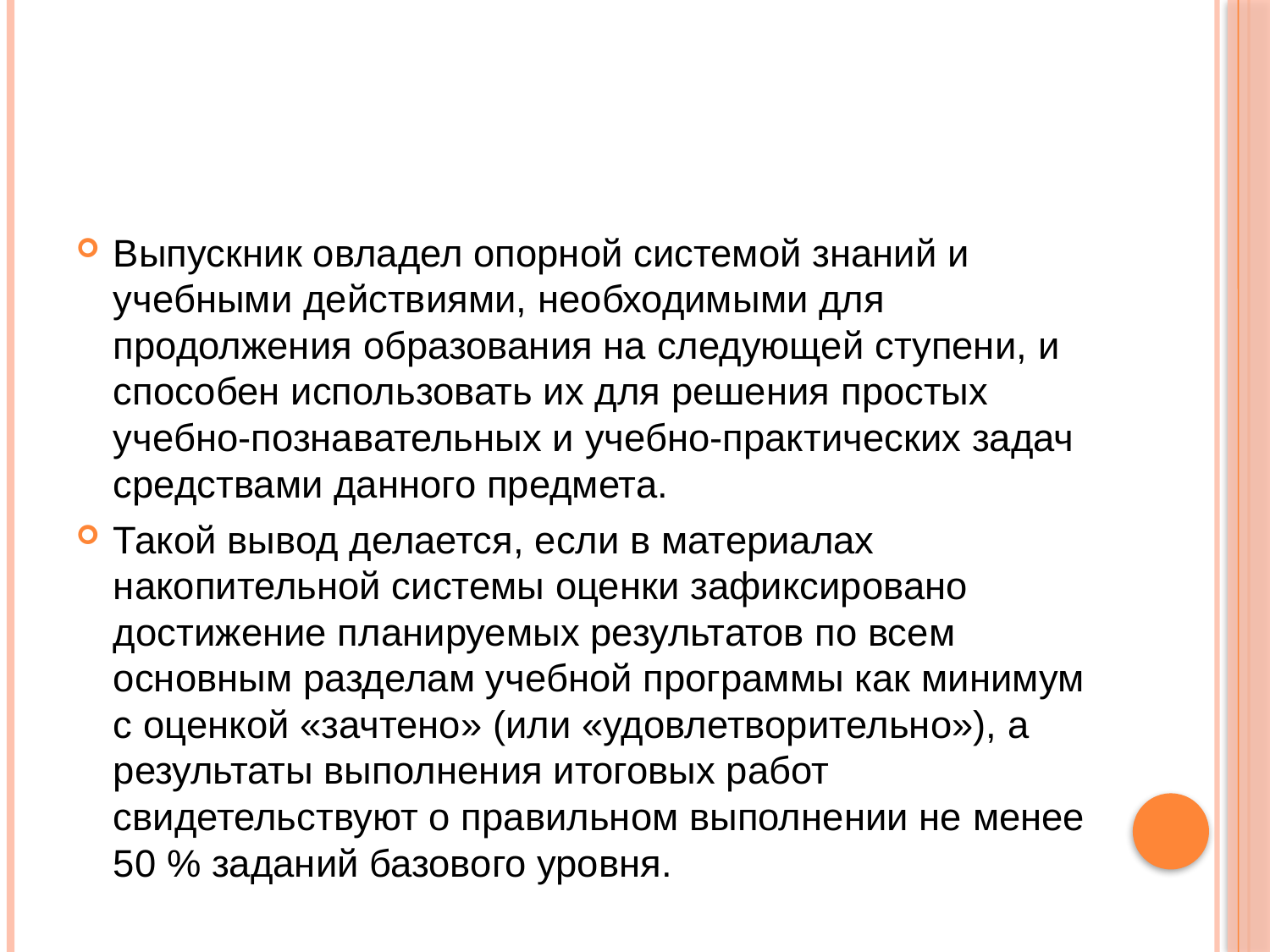

#
Выпускник овладел опорной системой знаний и учебными действиями, необходимыми для продолжения образования на следующей ступени, и способен использовать их для решения простых учебно-познавательных и учебно-практических задач средствами данного предмета.
Такой вывод делается, если в материалах накопительной системы оценки зафиксировано достижение планируемых результатов по всем основным разделам учебной программы как минимум с оценкой «зачтено» (или «удовлетворительно»), а результаты выполнения итоговых работ свидетельствуют о правильном выполнении не менее 50 % заданий базового уровня.